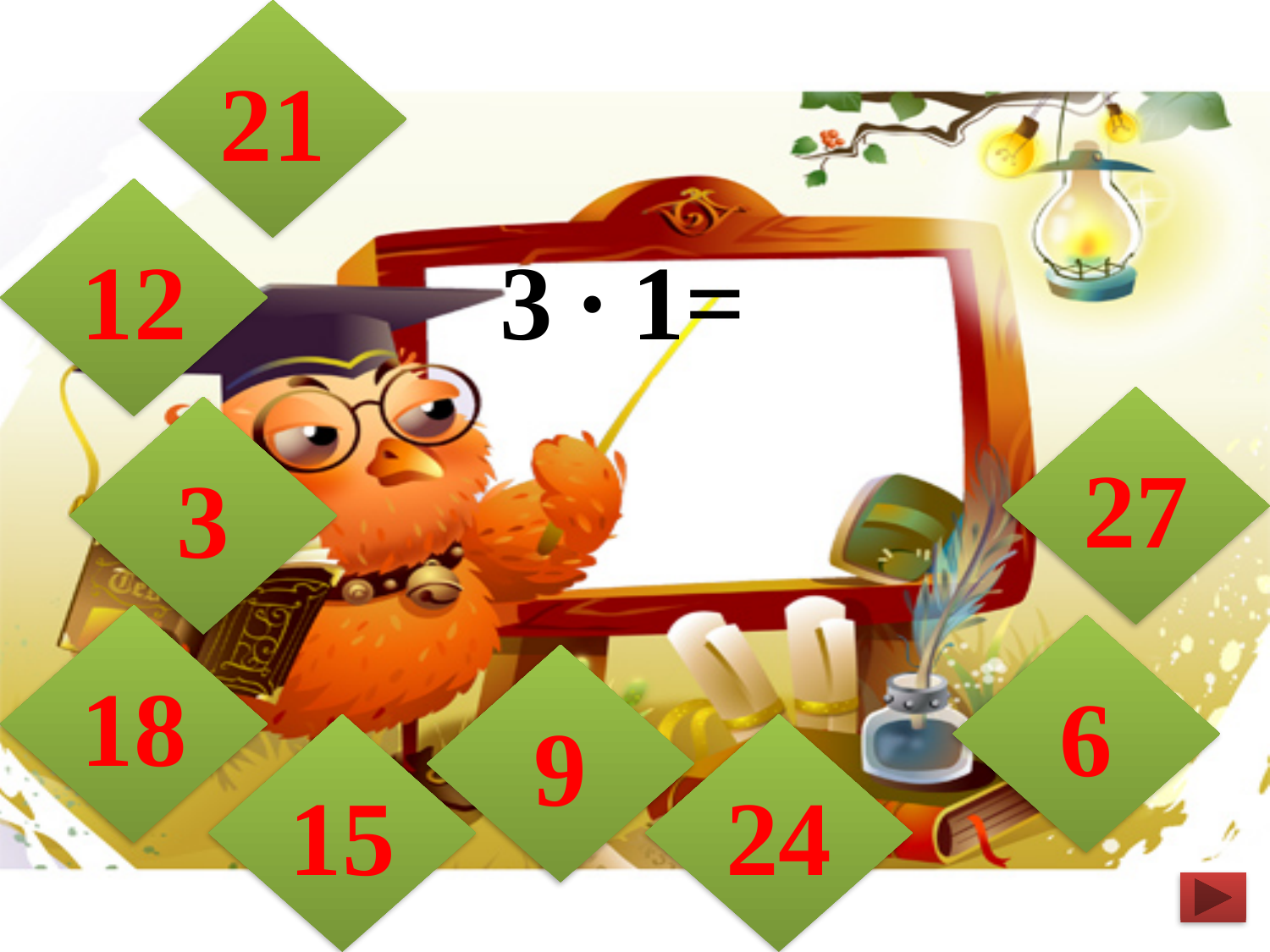

21
12
3 ∙ 1=
27
3
18
6
9
15
24